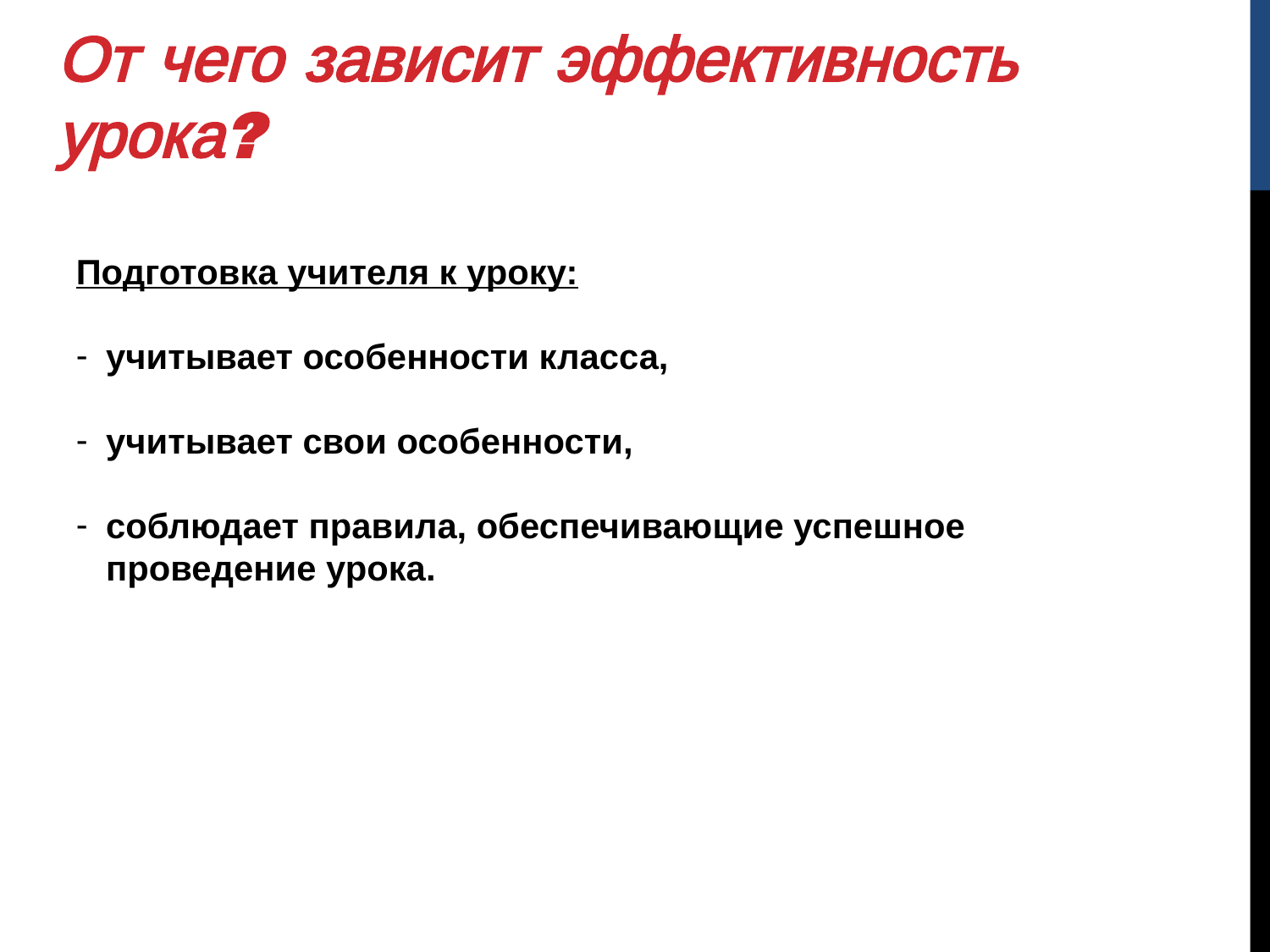

От чего зависит эффективность урока?
Подготовка учителя к уроку:

учитывает особенности класса,

учитывает свои особенности,

соблюдает правила, обеспечивающие успешное проведение урока.